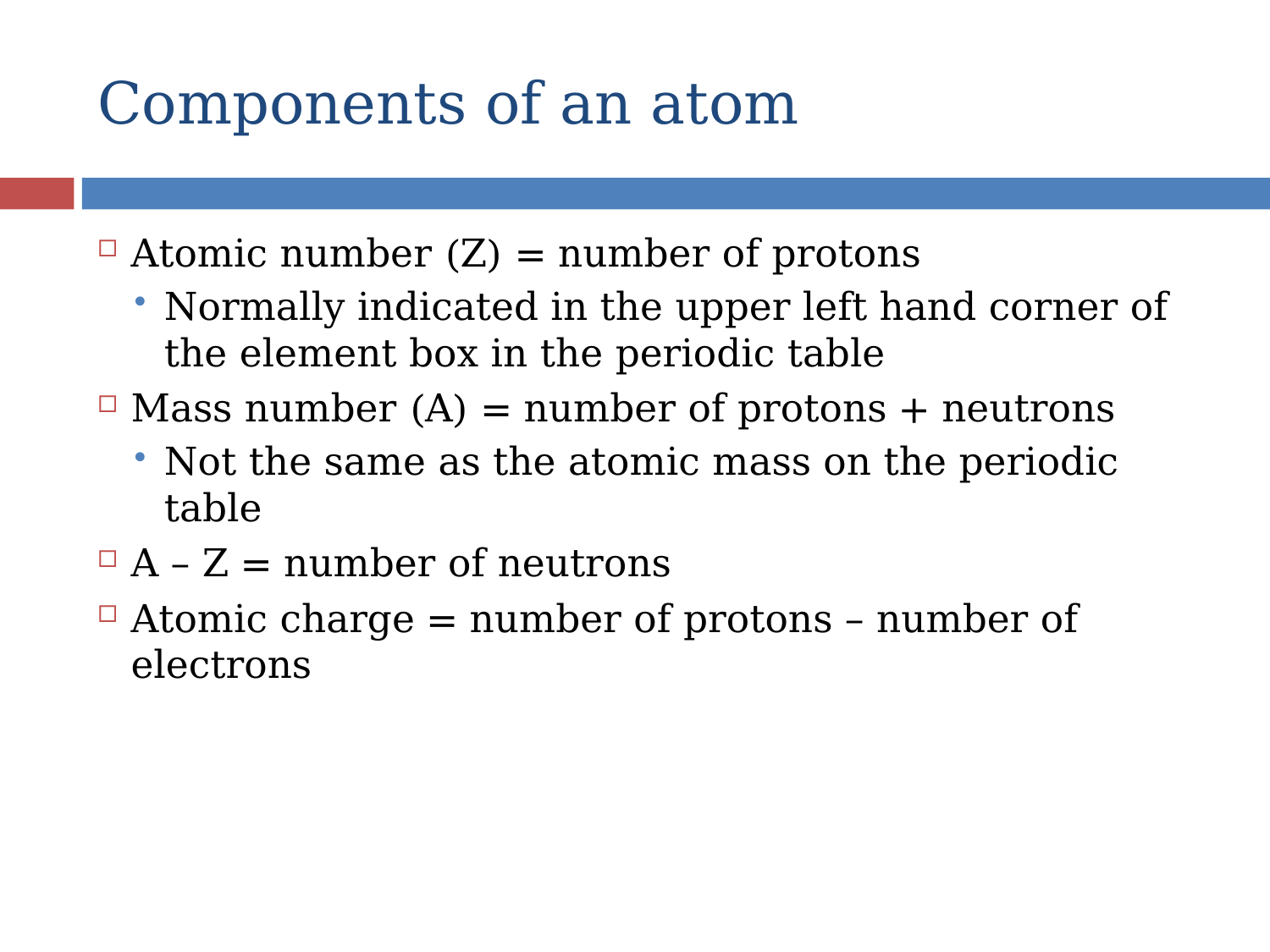

# Components of an atom
Atomic number (Z) = number of protons
Normally indicated in the upper left hand corner of the element box in the periodic table
Mass number (A) = number of protons + neutrons
Not the same as the atomic mass on the periodic table
A – Z = number of neutrons
Atomic charge = number of protons – number of electrons